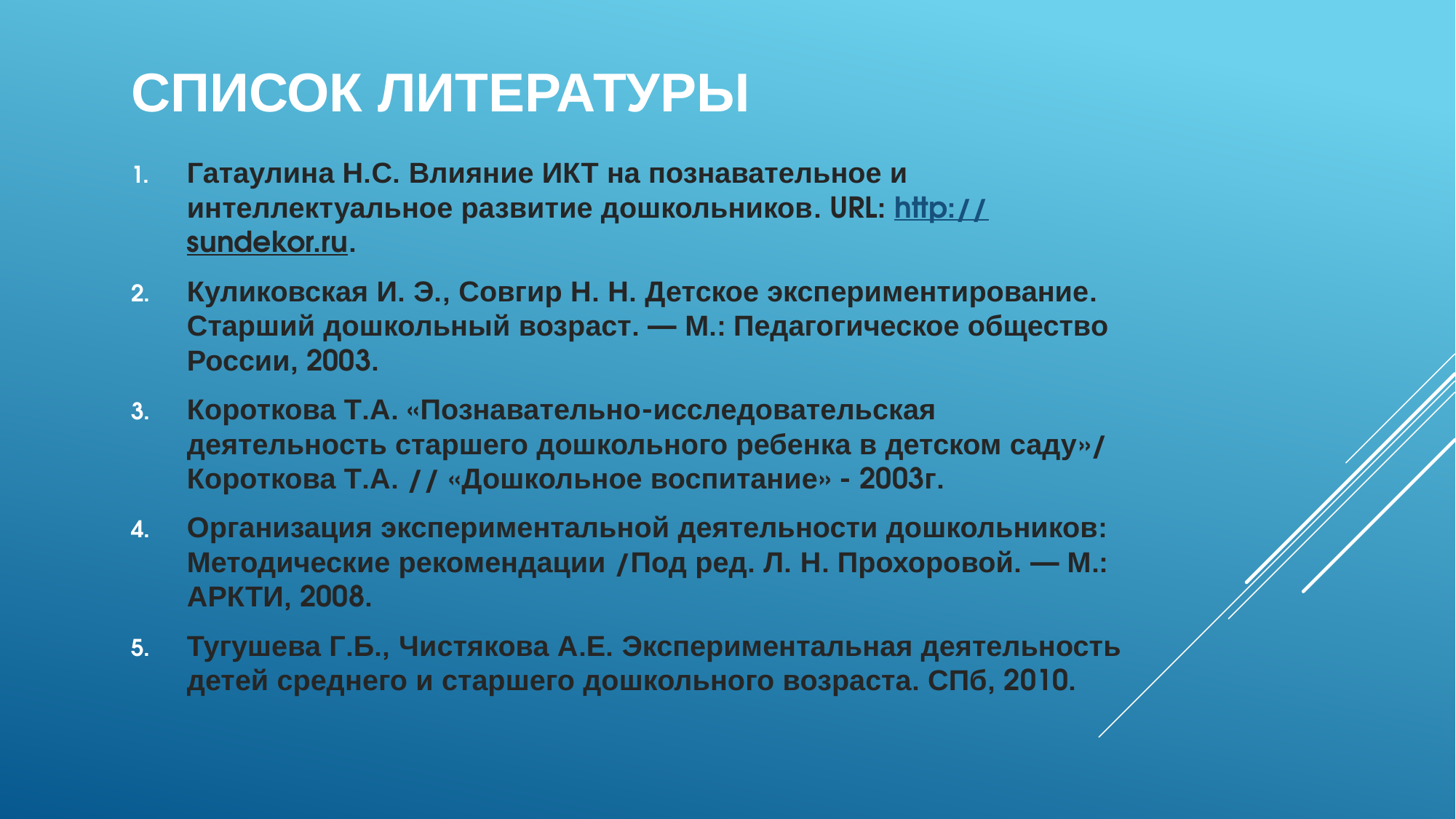

# Список литературы
Гатаулина Н.С. Влияние ИКТ на познавательное и интеллектуальное развитие дошкольников. URL: http://sundekor.ru.
Куликовская И. Э., Совгир Н. Н. Детское экспериментирование. Старший дошкольный возраст. — М.: Педагогическое общество России, 2003.
Короткова Т.А. «Познавательно-исследовательская деятельность старшего дошкольного ребенка в детском саду»/ Короткова Т.А. // «Дошкольное воспитание» - 2003г.
Организация экспериментальной деятельности дошкольников: Методические рекомендации /Под ред. Л. Н. Прохоровой. — М.: АРКТИ, 2008.
Тугушева Г.Б., Чистякова А.Е. Экспериментальная деятельность детей среднего и старшего дошкольного возраста. СПб, 2010.